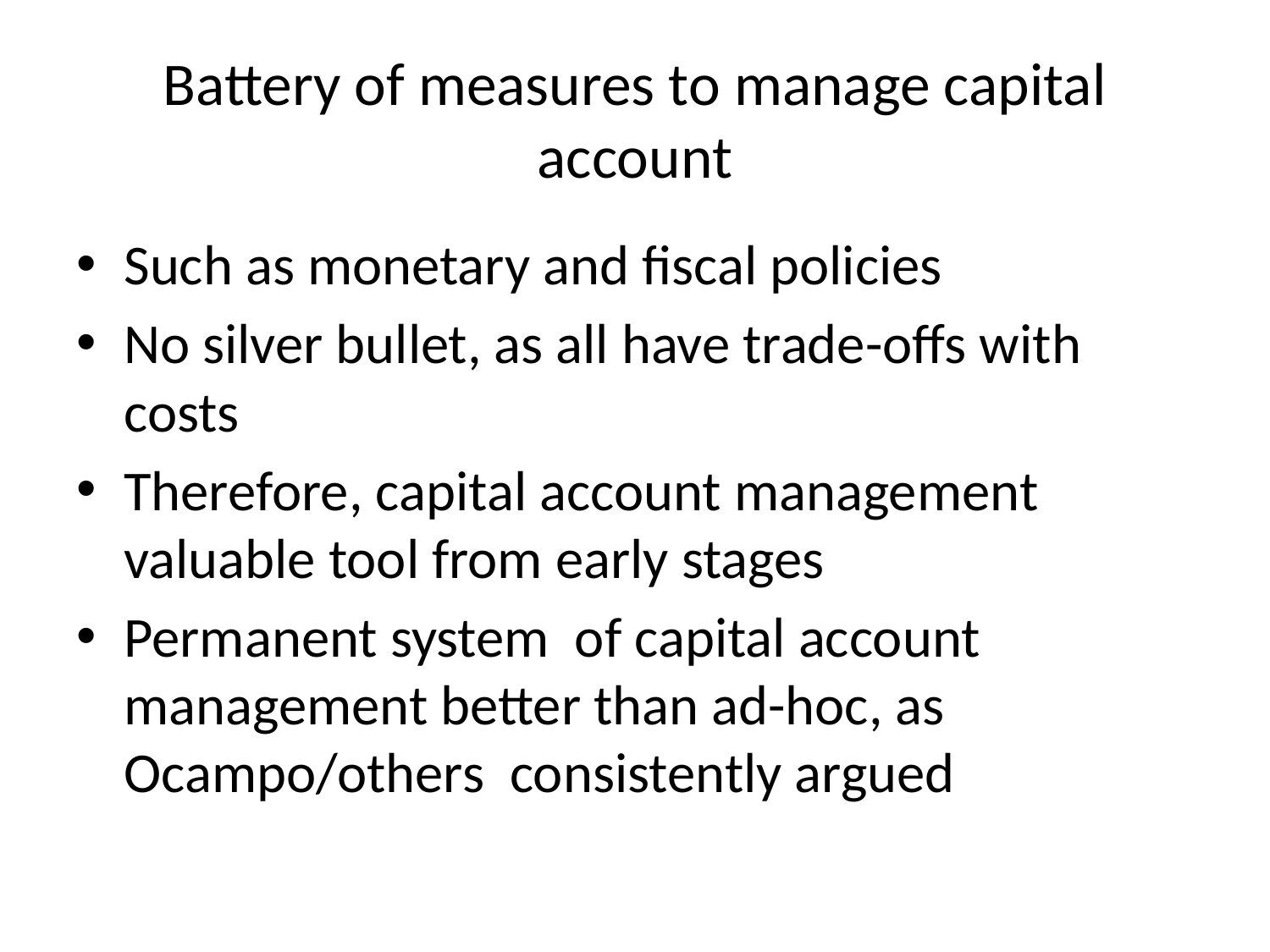

# Battery of measures to manage capital account
Such as monetary and fiscal policies
No silver bullet, as all have trade-offs with costs
Therefore, capital account management valuable tool from early stages
Permanent system  of capital account management better than ad-hoc, as Ocampo/others  consistently argued